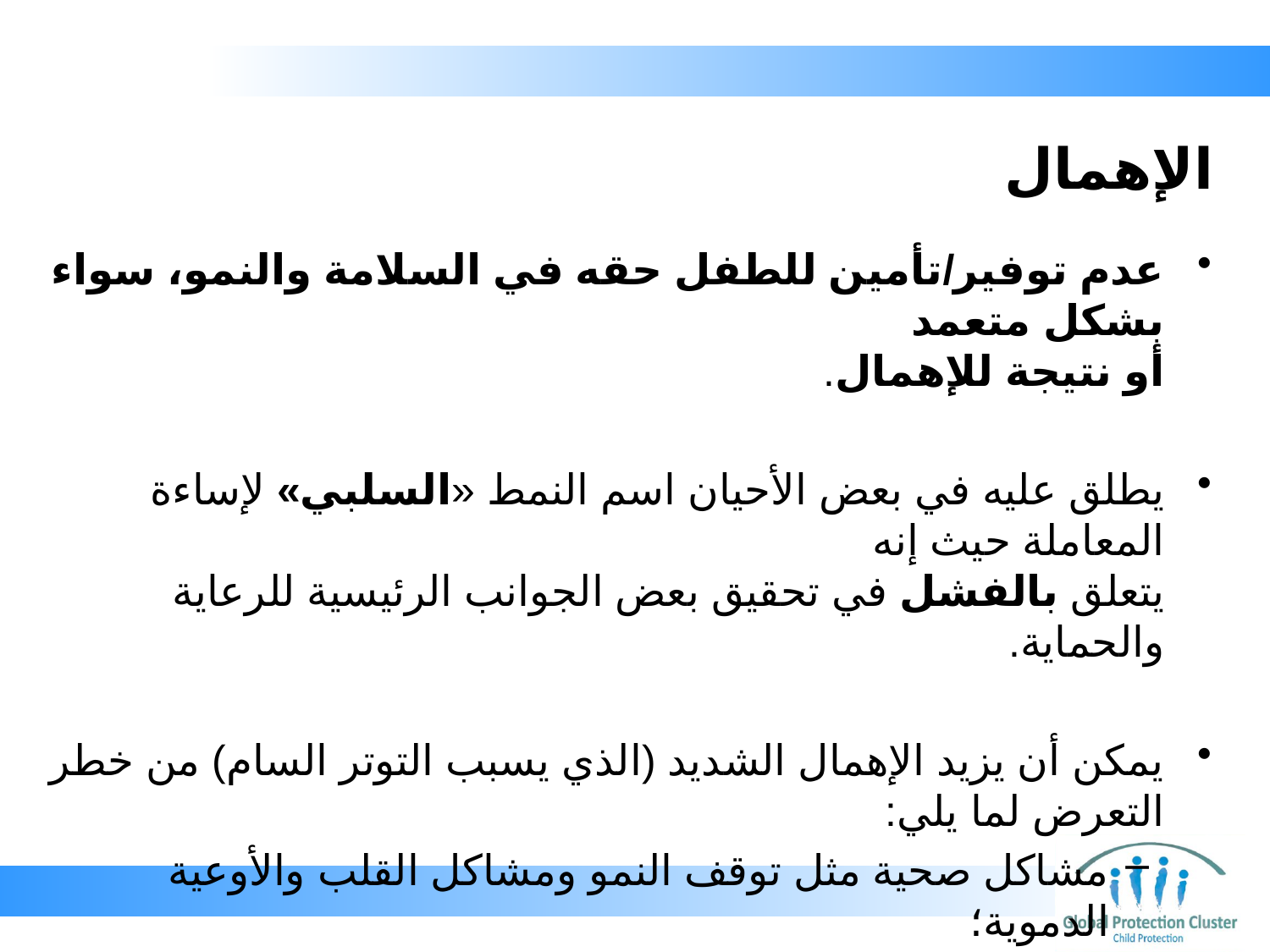

# الإهمال
عدم توفير/تأمين للطفل حقه في السلامة والنمو، سواء بشكل متعمد
أو نتيجة للإهمال.

يطلق عليه في بعض الأحيان اسم النمط «السلبي» لإساءة المعاملة حيث إنه
يتعلق بالفشل في تحقيق بعض الجوانب الرئيسية للرعاية والحماية.

يمكن أن يزيد الإهمال الشديد (الذي يسبب التوتر السام) من خطر التعرض لما يلي:
مشاكل صحية مثل توقف النمو ومشاكل القلب والأوعية الدموية؛
مشاكل الصحة العقلية بما في ذلك القلق والاكتئاب؛
المشاكل السلوكية وتأخر التعلم